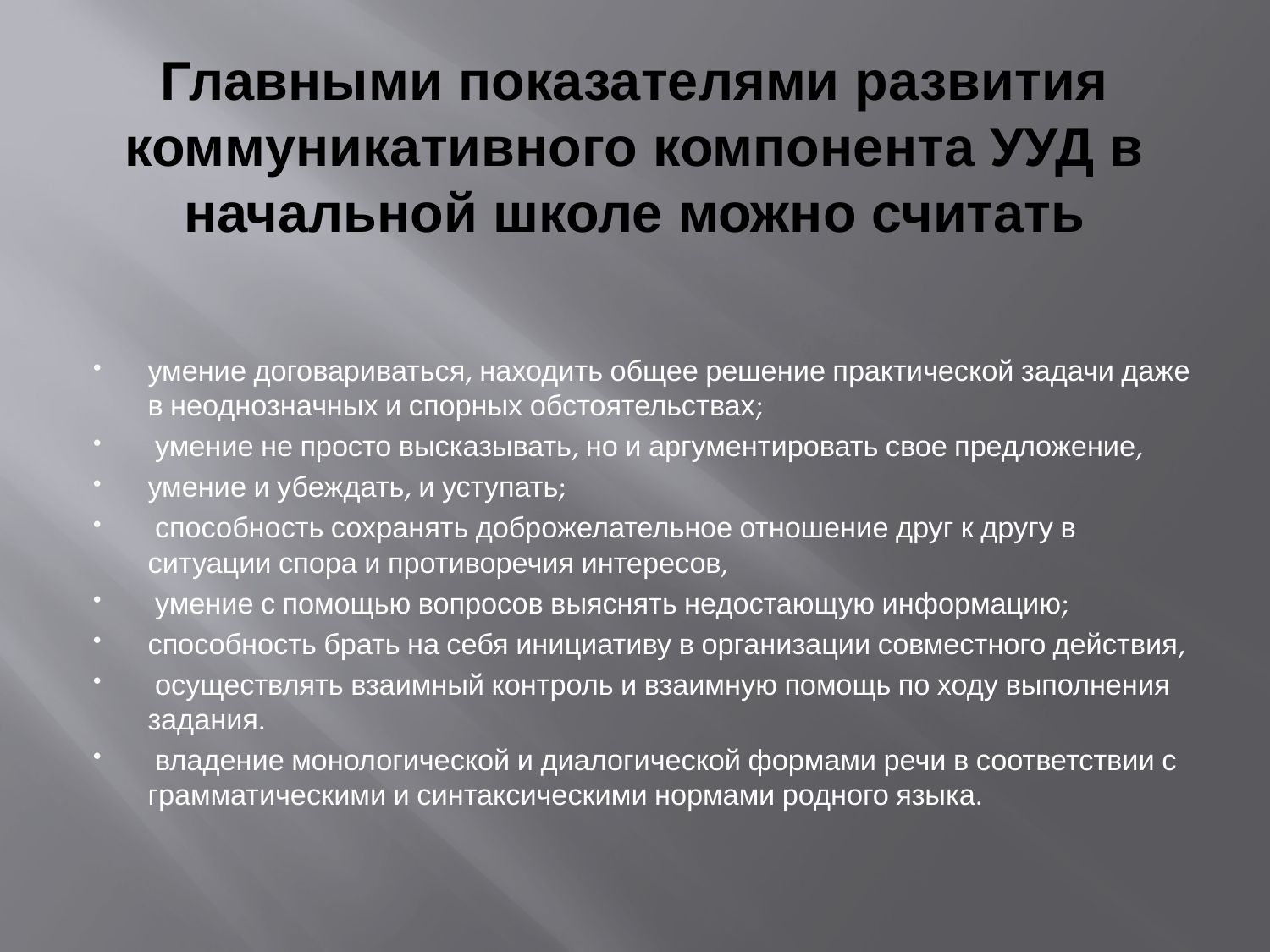

# Главными показателями развития коммуникативного компонента УУД в начальной школе можно считать
умение договариваться, находить общее решение практической задачи даже в неоднозначных и спорных обстоятельствах;
 умение не просто высказывать, но и аргументировать свое предложение,
умение и убеждать, и уступать;
 способность сохранять доброжелательное отношение друг к другу в ситуации спора и противоречия интересов,
 умение с помощью вопросов выяснять недостающую информацию;
способность брать на себя инициативу в организации совместного действия,
 осуществлять взаимный контроль и взаимную помощь по ходу выполнения задания.
 владение монологической и диалогической формами речи в соответствии с грамматическими и синтаксическими нормами родного языка.